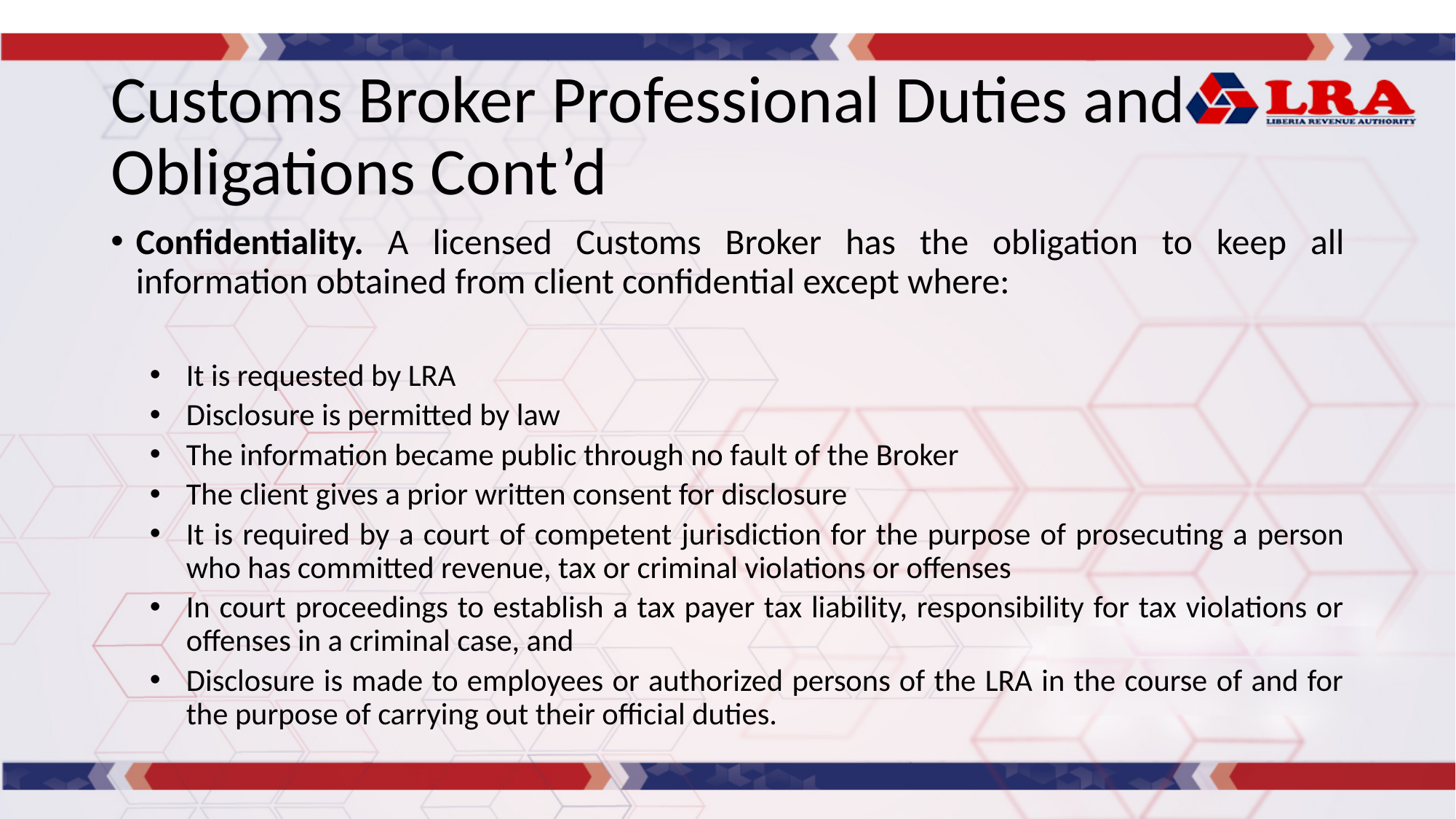

# Customs Broker Professional Duties and Obligations Cont’d
Confidentiality. A licensed Customs Broker has the obligation to keep all information obtained from client confidential except where:

It is requested by LRA
Disclosure is permitted by law
The information became public through no fault of the Broker
The client gives a prior written consent for disclosure
It is required by a court of competent jurisdiction for the purpose of prosecuting a person who has committed revenue, tax or criminal violations or offenses
In court proceedings to establish a tax payer tax liability, responsibility for tax violations or offenses in a criminal case, and
Disclosure is made to employees or authorized persons of the LRA in the course of and for the purpose of carrying out their official duties.